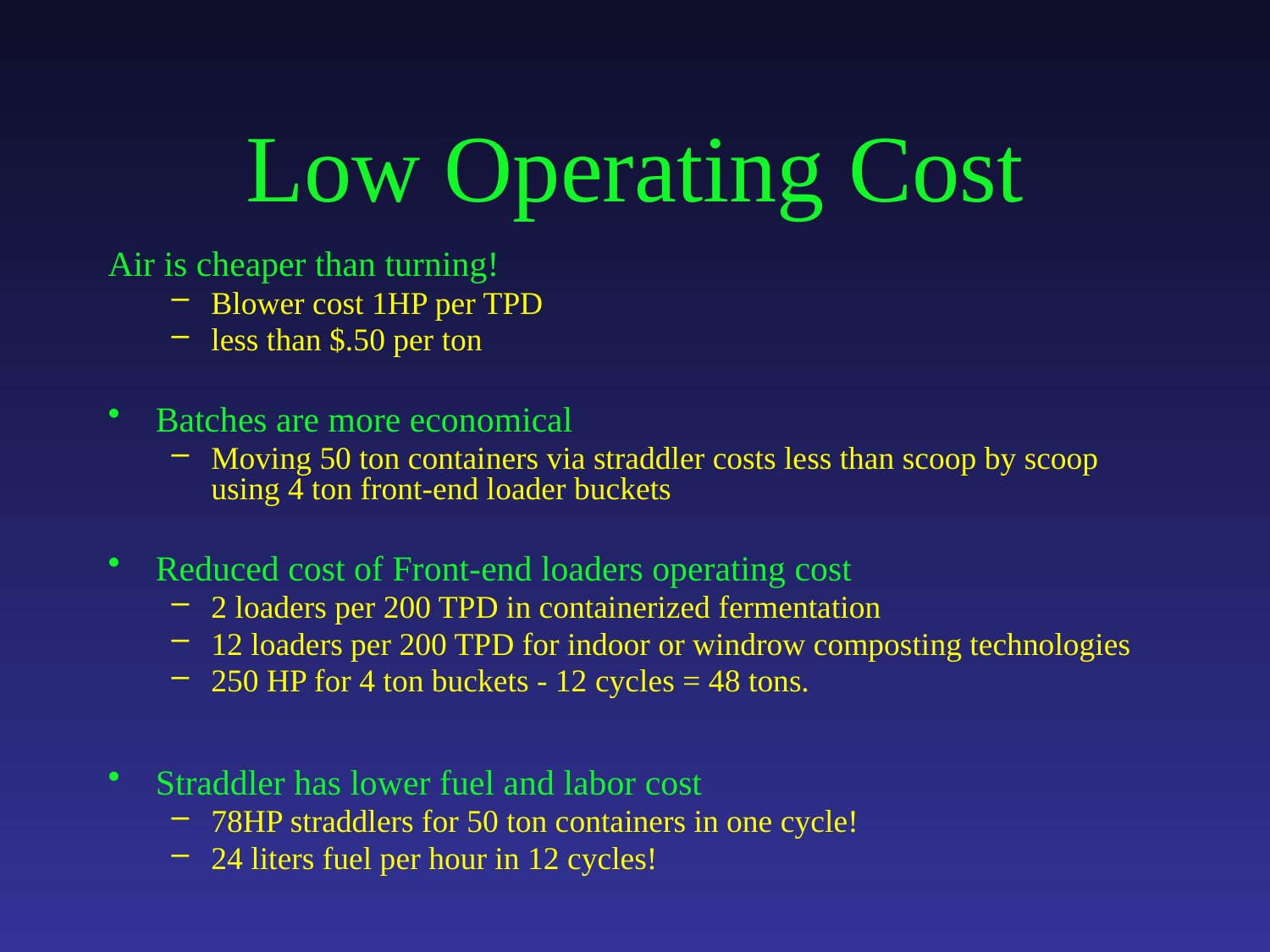

Low Operating Cost
Air is cheaper than turning!
Blower cost 1HP per TPD
less than $.50 per ton

Batches are more economical
Moving 50 ton containers via straddler costs less than scoop by scoop using 4 ton front-end loader buckets

Reduced cost of Front-end loaders operating cost
2 loaders per 200 TPD in containerized fermentation
12 loaders per 200 TPD for indoor or windrow composting technologies
250 HP for 4 ton buckets - 12 cycles = 48 tons.

Straddler has lower fuel and labor cost
78HP straddlers for 50 ton containers in one cycle!
24 liters fuel per hour in 12 cycles!